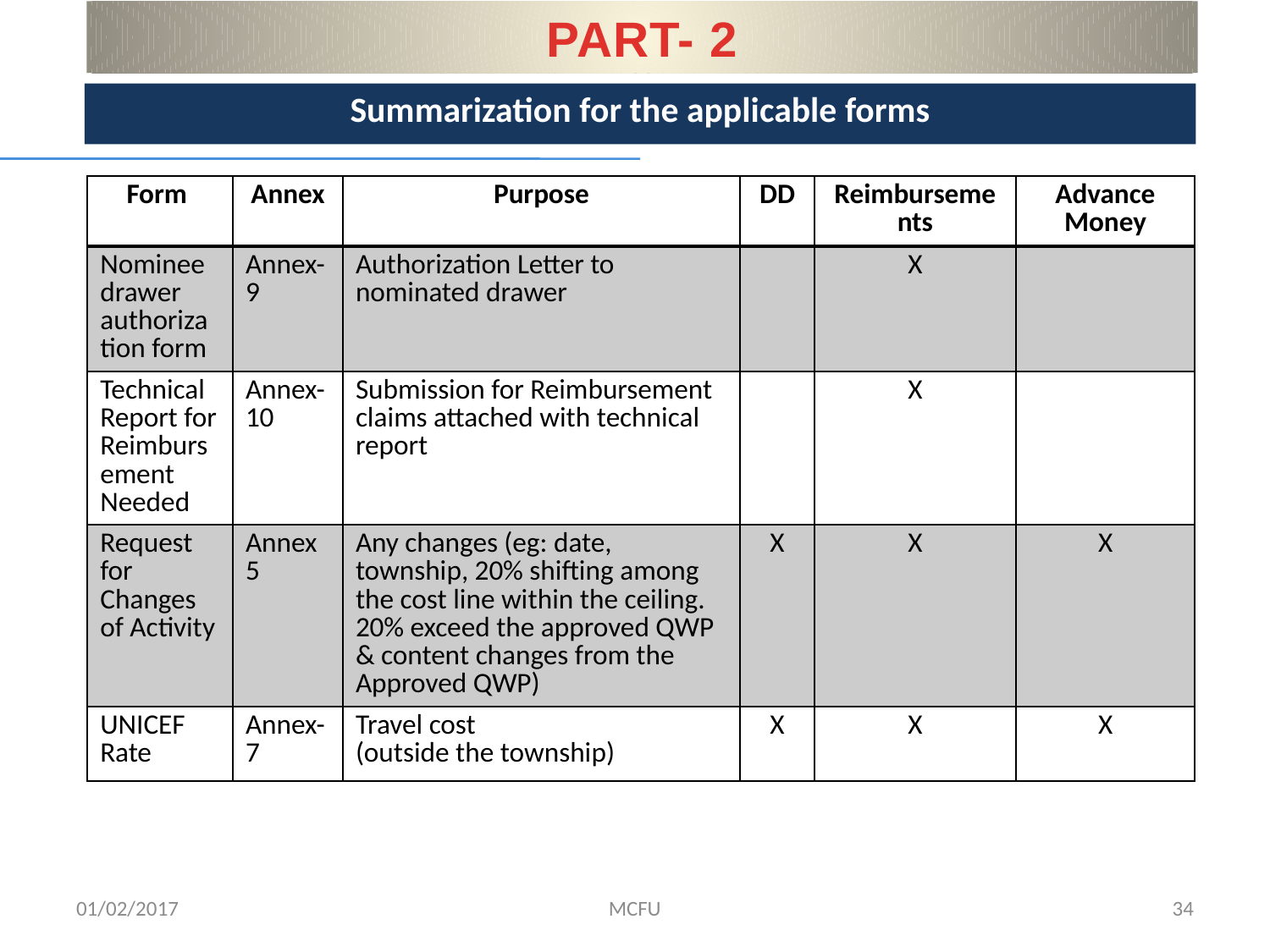

PART- 2
Summarization for the applicable forms
| Form | Annex | Purpose | DD | Reimbursements | Advance Money |
| --- | --- | --- | --- | --- | --- |
| Nominee drawer authorization form | Annex-9 | Authorization Letter to nominated drawer |  | X |  |
| Technical Report for Reimbursement Needed | Annex- 10 | Submission for Reimbursement claims attached with technical report |  | X |  |
| Request for Changes of Activity | Annex 5 | Any changes (eg: date, township, 20% shifting among the cost line within the ceiling. 20% exceed the approved QWP & content changes from the Approved QWP) | X | X | X |
| UNICEF Rate | Annex-7 | Travel cost (outside the township) | X | X | X |
01/02/2017
MCFU
34